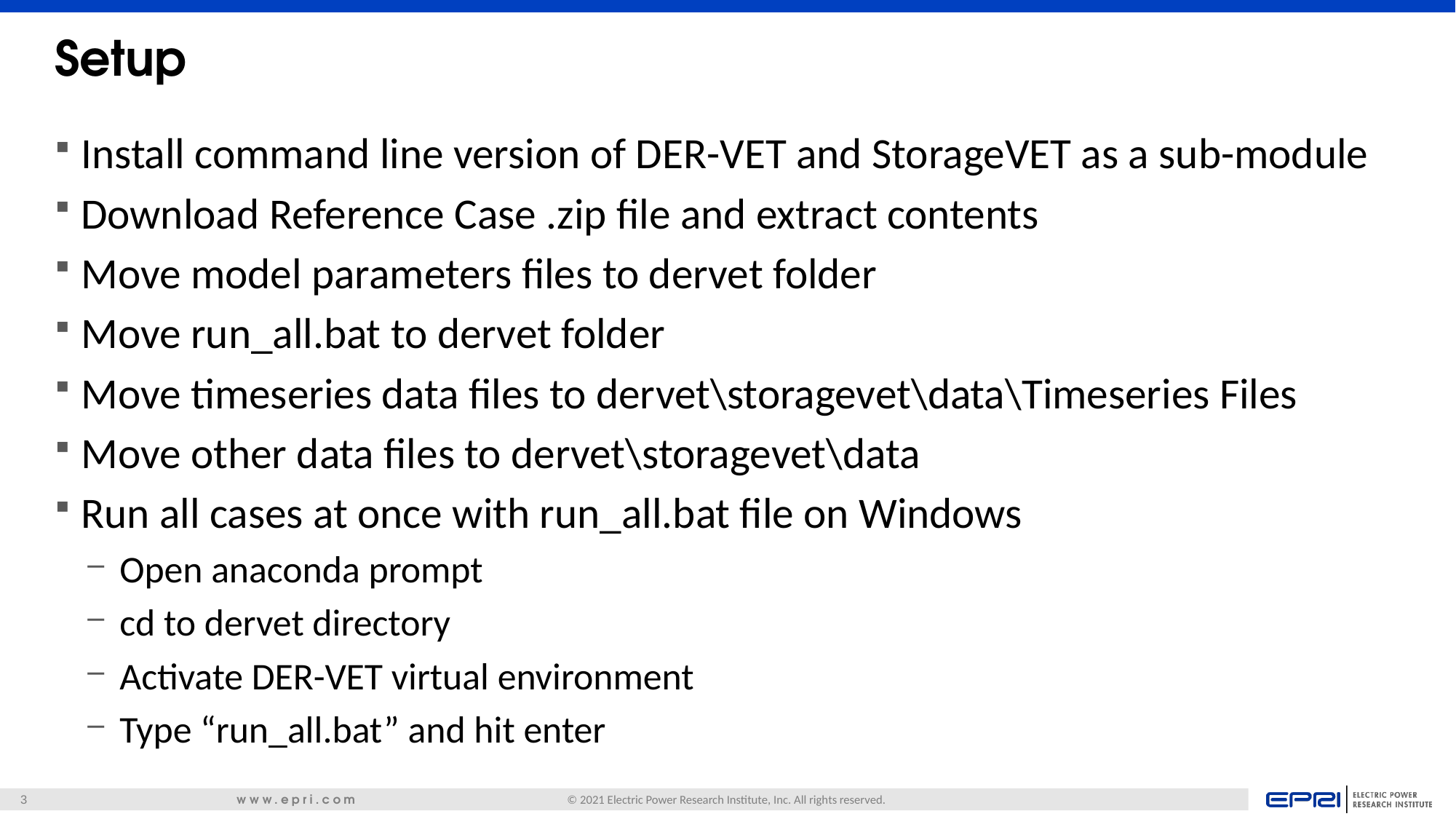

# Setup
Install command line version of DER-VET and StorageVET as a sub-module
Download Reference Case .zip file and extract contents
Move model parameters files to dervet folder
Move run_all.bat to dervet folder
Move timeseries data files to dervet\storagevet\data\Timeseries Files
Move other data files to dervet\storagevet\data
Run all cases at once with run_all.bat file on Windows
Open anaconda prompt
cd to dervet directory
Activate DER-VET virtual environment
Type “run_all.bat” and hit enter